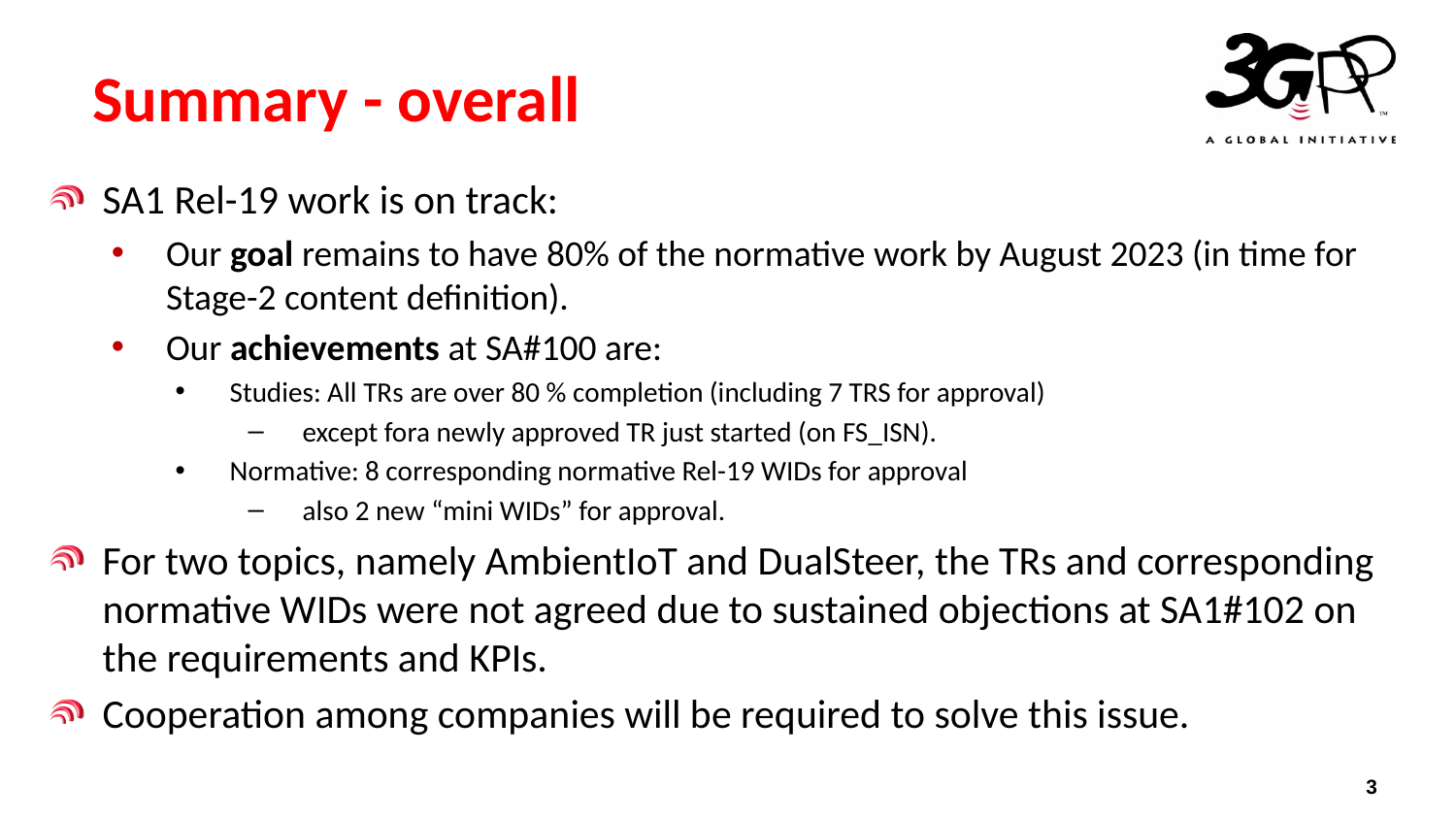

# Summary - overall
SA1 Rel-19 work is on track:
Our goal remains to have 80% of the normative work by August 2023 (in time for Stage-2 content definition).
Our achievements at SA#100 are:
Studies: All TRs are over 80 % completion (including 7 TRS for approval)
except fora newly approved TR just started (on FS_ISN).
Normative: 8 corresponding normative Rel-19 WIDs for approval
also 2 new “mini WIDs” for approval.
For two topics, namely AmbientIoT and DualSteer, the TRs and corresponding normative WIDs were not agreed due to sustained objections at SA1#102 on the requirements and KPIs.
Cooperation among companies will be required to solve this issue.